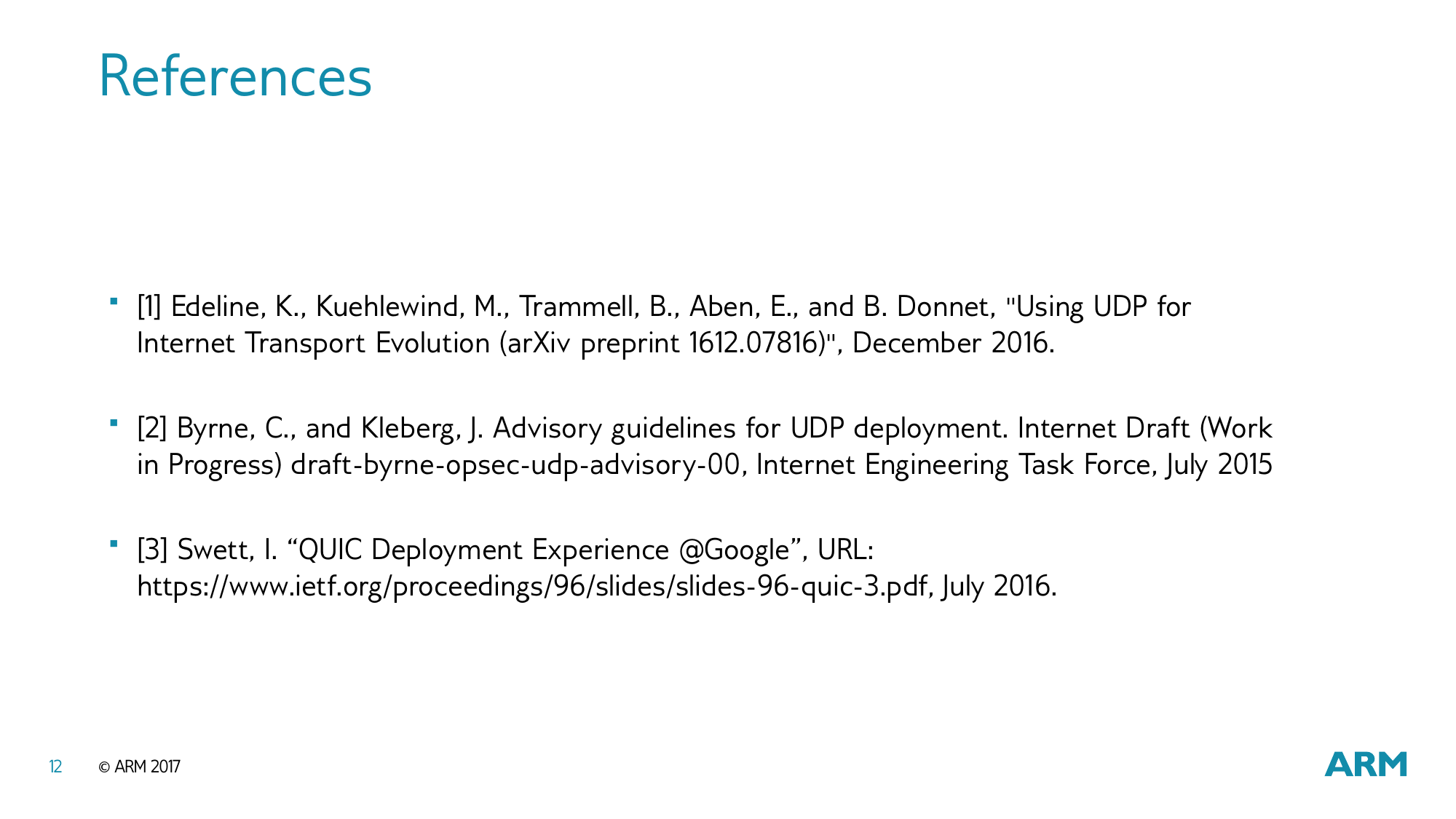

# References
[1] Edeline, K., Kuehlewind, M., Trammell, B., Aben, E., and B. Donnet, "Using UDP for Internet Transport Evolution (arXiv preprint 1612.07816)", December 2016.

[2] Byrne, C., and Kleberg, J. Advisory guidelines for UDP deployment. Internet Draft (Work in Progress) draft-byrne-opsec-udp-advisory-00, Internet Engineering Task Force, July 2015

[3] Swett, I. “QUIC Deployment Experience @Google”, URL: https://www.ietf.org/proceedings/96/slides/slides-96-quic-3.pdf, July 2016.